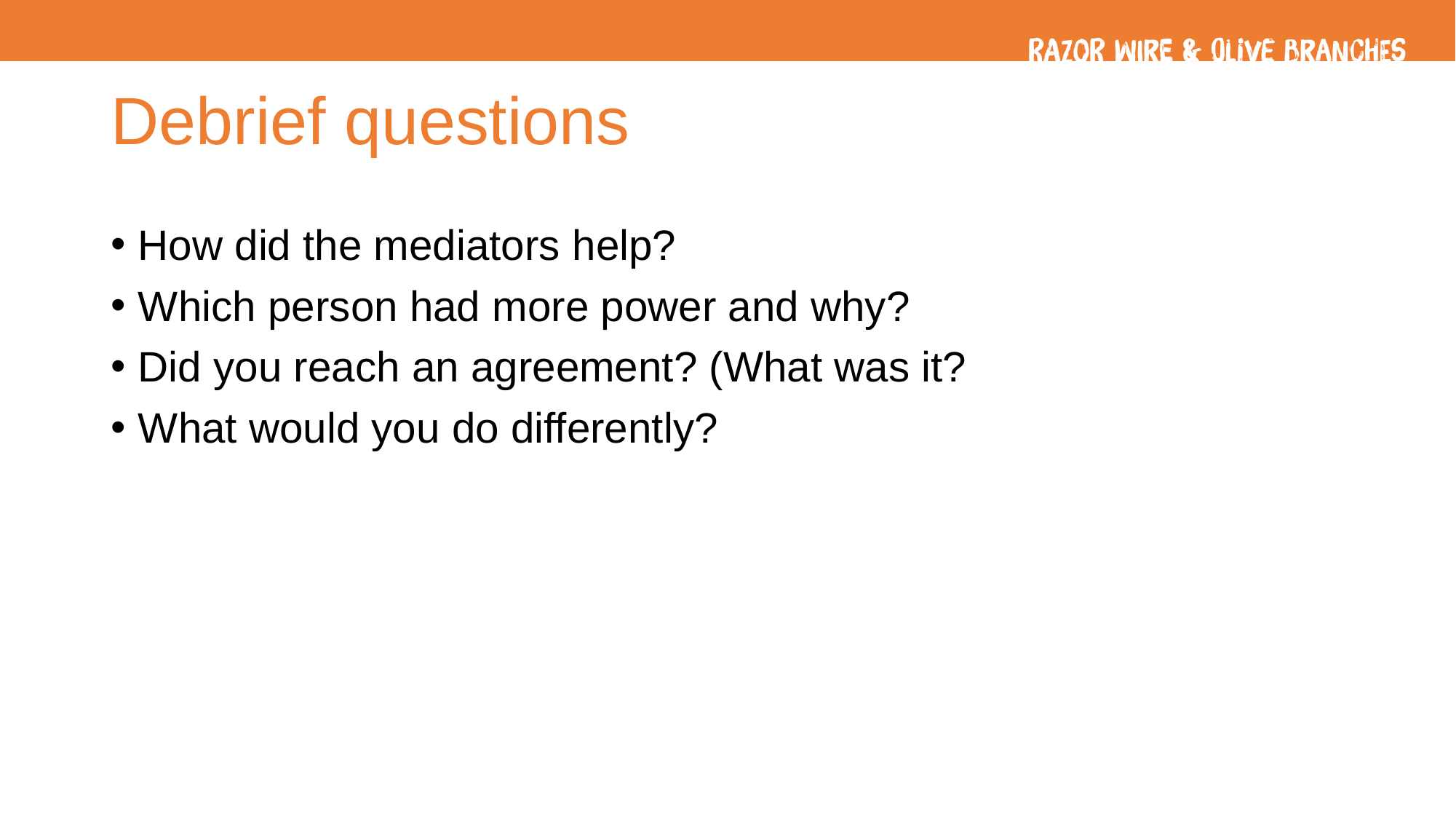

# Debrief questions
How did the mediators help?
Which person had more power and why?
Did you reach an agreement? (What was it?
What would you do differently?